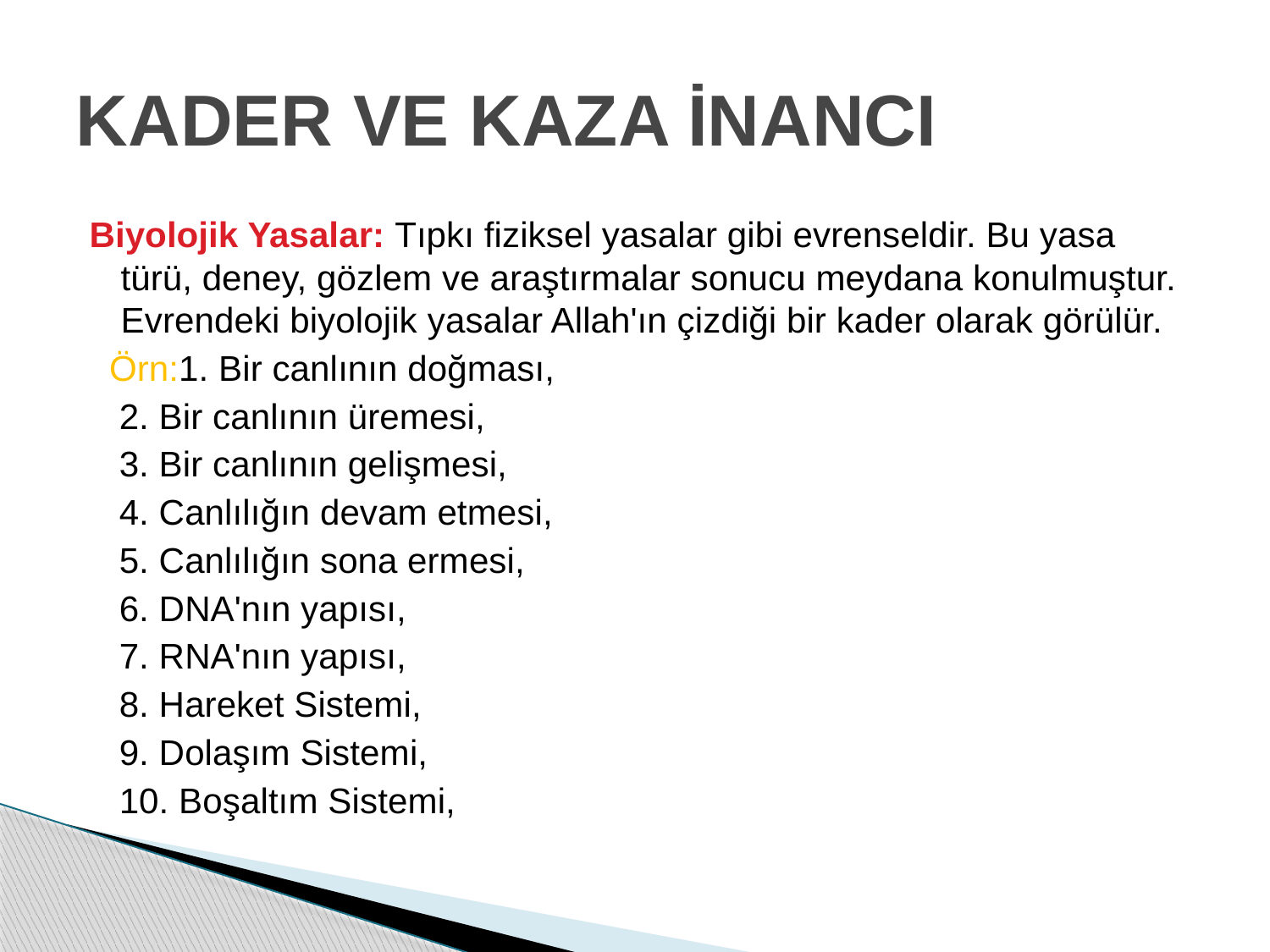

# KADER VE KAZA İNANCI
Biyolojik Yasalar: Tıpkı fiziksel yasalar gibi evrenseldir. Bu yasa türü, deney, gözlem ve araştırmalar sonucu meydana konulmuştur. Evrendeki biyolojik yasalar Allah'ın çizdiği bir kader olarak görülür.
  Örn:1. Bir canlının doğması,
   2. Bir canlının üremesi,
   3. Bir canlının gelişmesi,
   4. Canlılığın devam etmesi,
   5. Canlılığın sona ermesi,
   6. DNA'nın yapısı,
   7. RNA'nın yapısı,
   8. Hareket Sistemi,
   9. Dolaşım Sistemi,
   10. Boşaltım Sistemi,